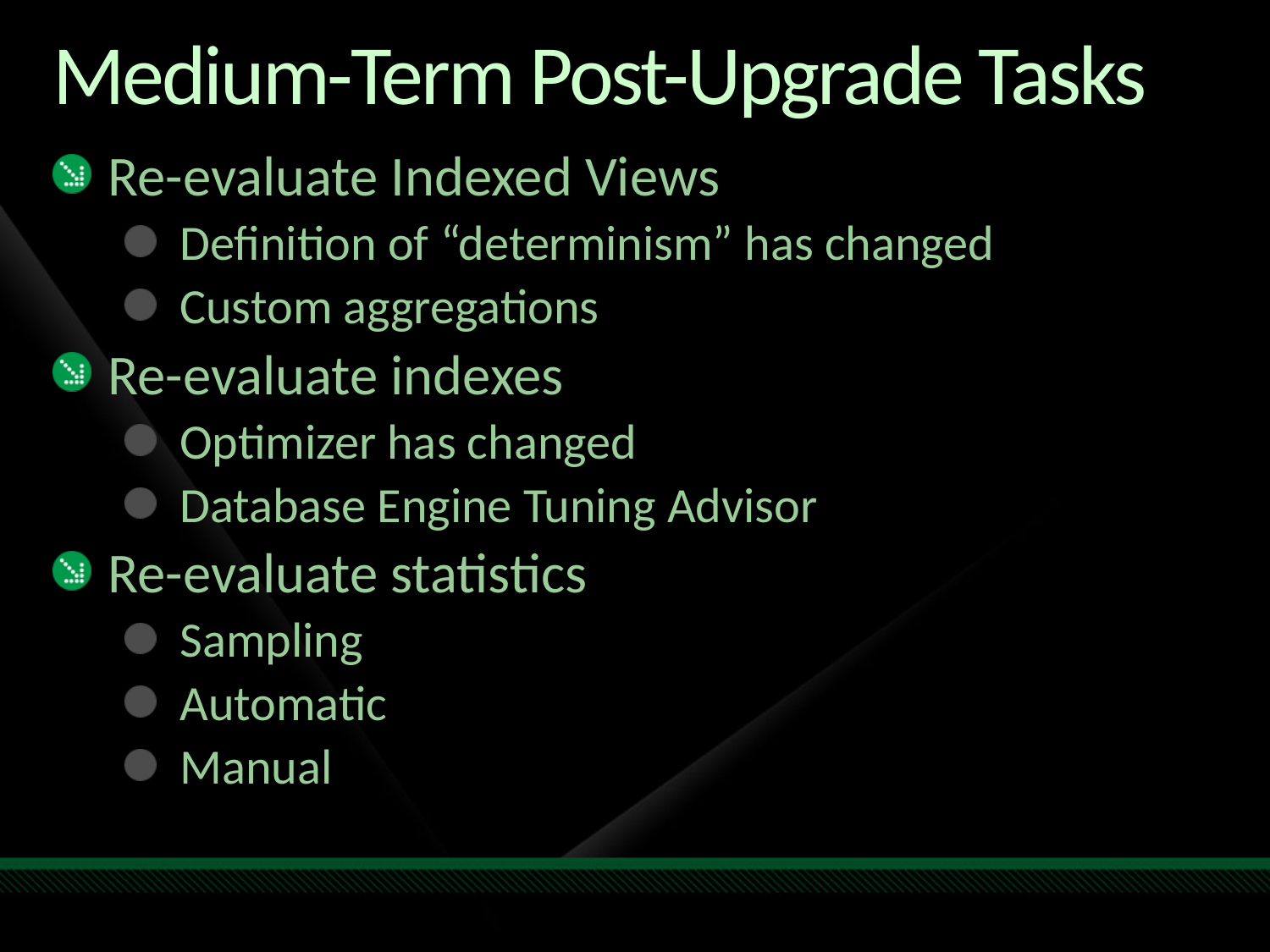

# Medium-Term Post-Upgrade Tasks
Re-evaluate Indexed Views
Definition of “determinism” has changed
Custom aggregations
Re-evaluate indexes
Optimizer has changed
Database Engine Tuning Advisor
Re-evaluate statistics
Sampling
Automatic
Manual